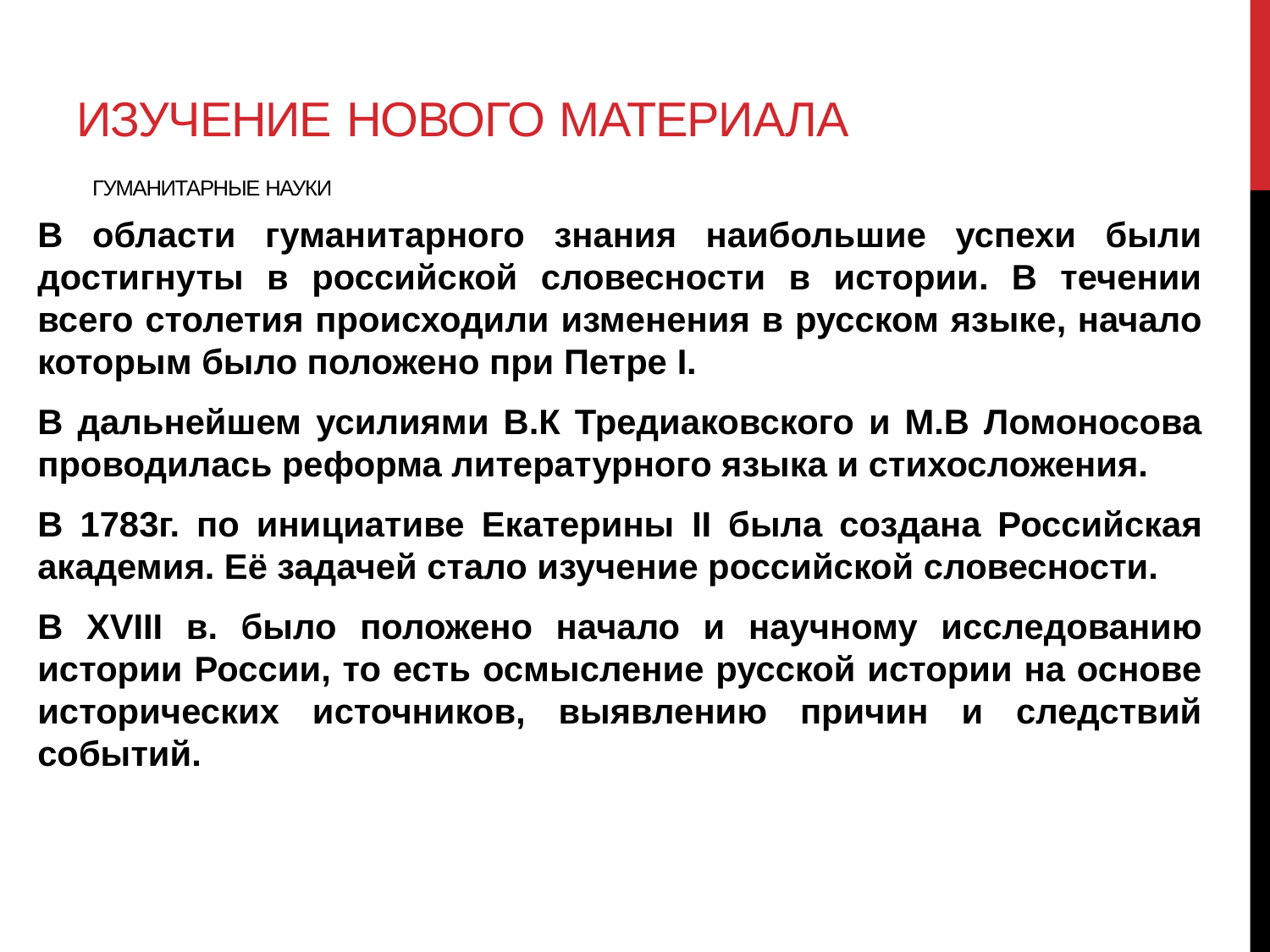

# Изучение нового материала Гуманитарные науки
В области гуманитарного знания наибольшие успехи были достигнуты в российской словесности в истории. В течении всего столетия происходили изменения в русском языке, начало которым было положено при Петре I.
В дальнейшем усилиями В.К Тредиаковского и М.В Ломоносова проводилась реформа литературного языка и стихосложения.
В 1783г. по инициативе Екатерины II была создана Российская академия. Её задачей стало изучение российской словесности.
В ХVIII в. было положено начало и научному исследованию истории России, то есть осмысление русской истории на основе исторических источников, выявлению причин и следствий событий.